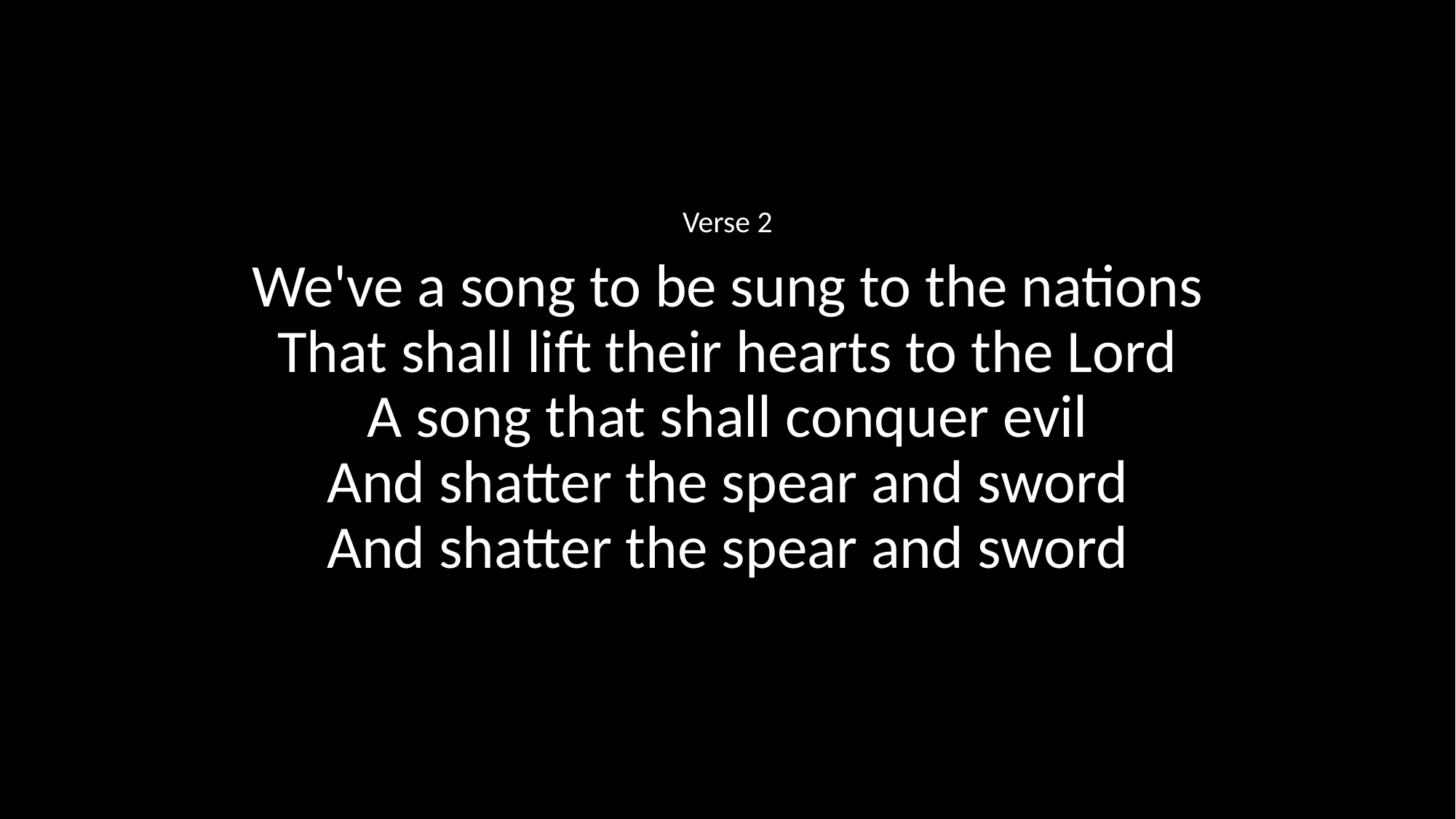

Verse 2
We've a song to be sung to the nations
That shall lift their hearts to the Lord
A song that shall conquer evil
And shatter the spear and sword
And shatter the spear and sword